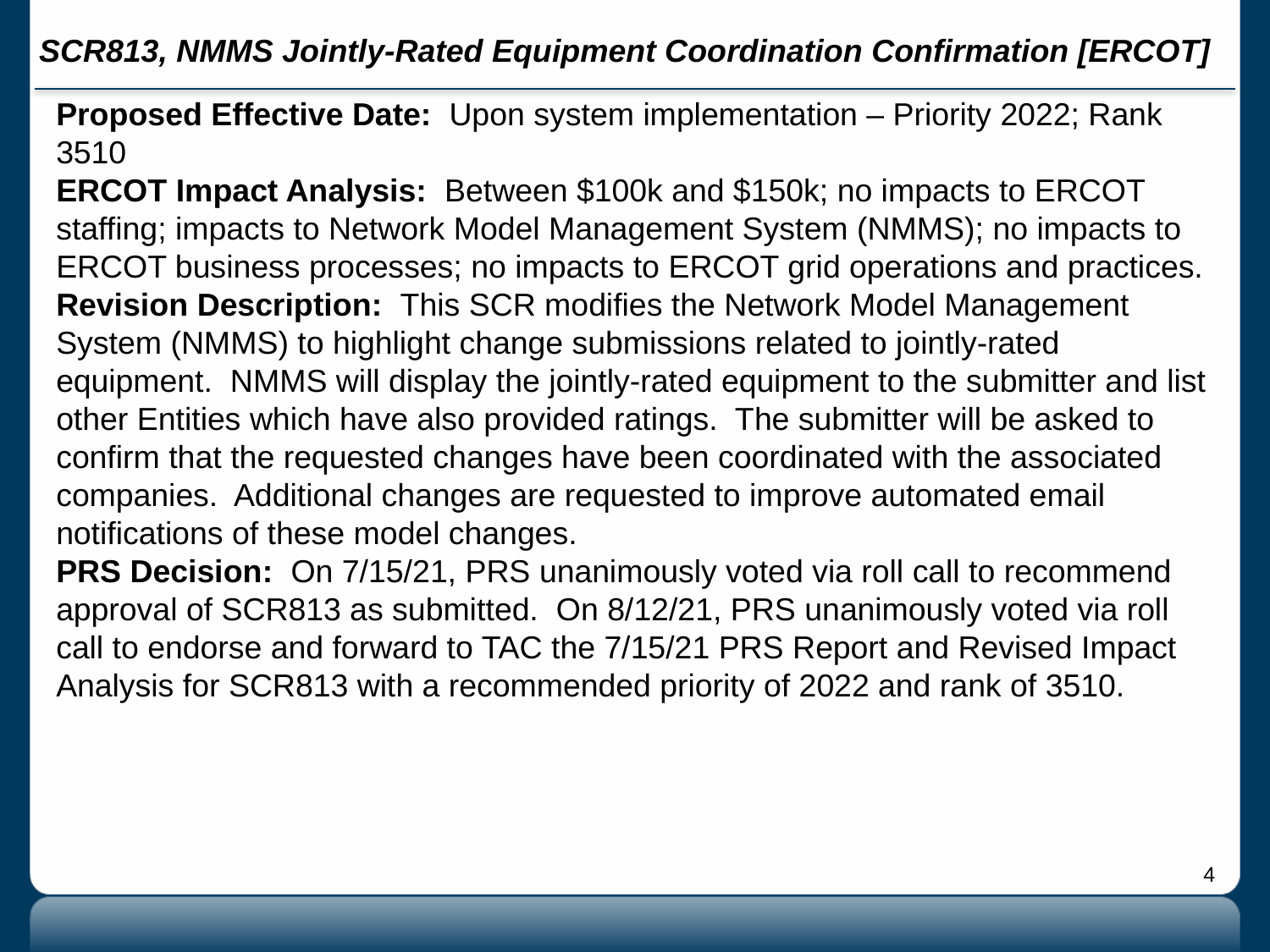

# SCR813, NMMS Jointly-Rated Equipment Coordination Confirmation [ERCOT]
Proposed Effective Date:  Upon system implementation – Priority 2022; Rank 3510
ERCOT Impact Analysis:  Between $100k and $150k; no impacts to ERCOT staffing; impacts to Network Model Management System (NMMS); no impacts to ERCOT business processes; no impacts to ERCOT grid operations and practices.
Revision Description:  This SCR modifies the Network Model Management System (NMMS) to highlight change submissions related to jointly-rated equipment.  NMMS will display the jointly-rated equipment to the submitter and list other Entities which have also provided ratings.  The submitter will be asked to confirm that the requested changes have been coordinated with the associated companies.  Additional changes are requested to improve automated email notifications of these model changes.
PRS Decision:  On 7/15/21, PRS unanimously voted via roll call to recommend approval of SCR813 as submitted.  On 8/12/21, PRS unanimously voted via roll call to endorse and forward to TAC the 7/15/21 PRS Report and Revised Impact Analysis for SCR813 with a recommended priority of 2022 and rank of 3510.